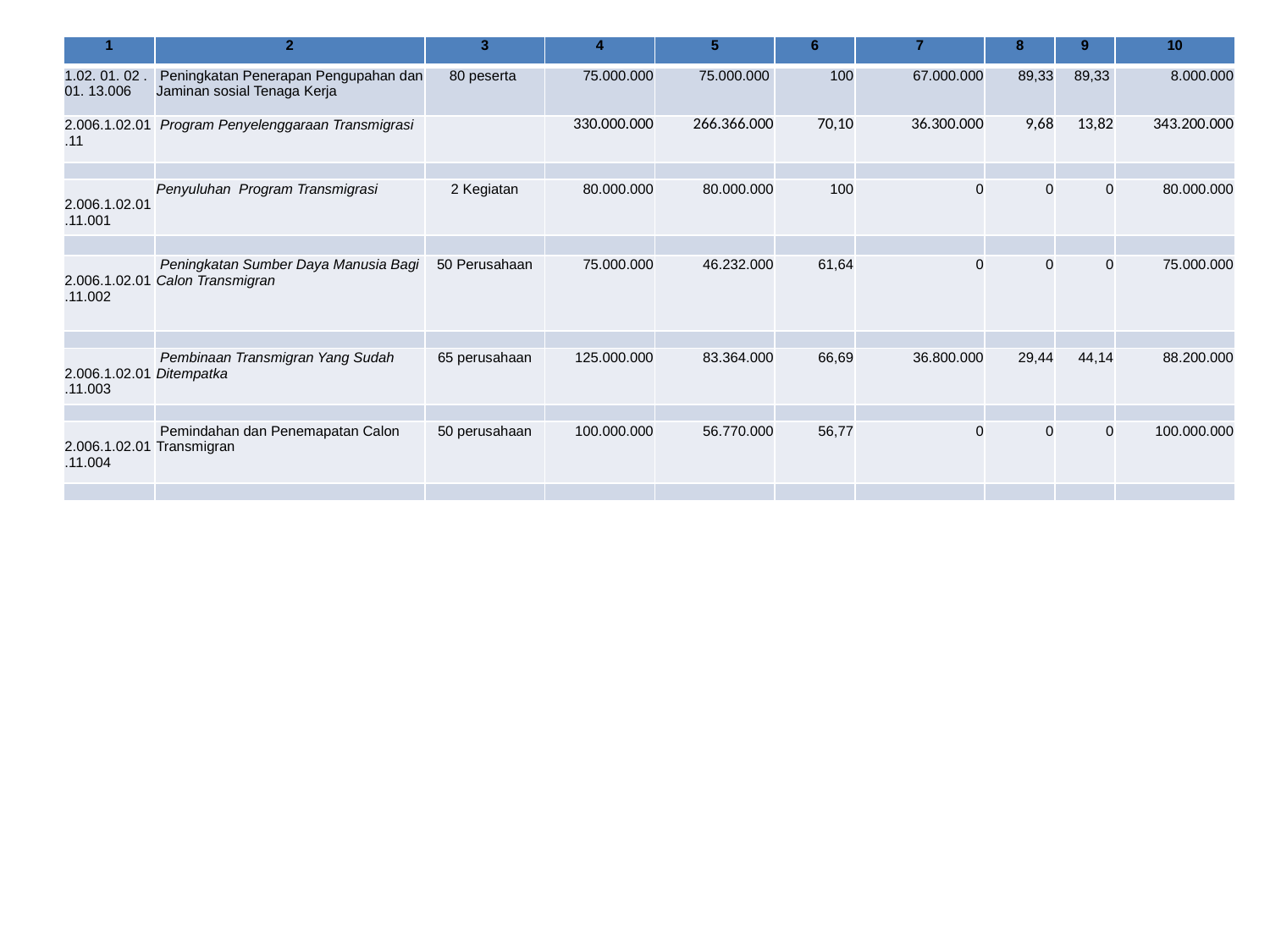

| 1 | 2 | 3 | 4 | 5 | 6 | 7 | 8 | 9 | 10 |
| --- | --- | --- | --- | --- | --- | --- | --- | --- | --- |
| 1.02. 01. 02 . 01. 13.006 | Peningkatan Penerapan Pengupahan dan Jaminan sosial Tenaga Kerja | 80 peserta | 75.000.000 | 75.000.000 | 100 | 67.000.000 | 89,33 | 89,33 | 8.000.000 |
| 2.006.1.02.01.11 | Program Penyelenggaraan Transmigrasi |  | 330.000.000 | 266.366.000 | 70,10 | 36.300.000 | 9,68 | 13,82 | 343.200.000 |
|  |  |  |  |  |  |  |  |  |  |
| 2.006.1.02.01.11.001 | Penyuluhan Program Transmigrasi | 2 Kegiatan | 80.000.000 | 80.000.000 | 100 | 0 | 0 | 0 | 80.000.000 |
|  |  |  |  |  |  |  |  |  |  |
| 2.006.1.02.01.11.002 | Peningkatan Sumber Daya Manusia Bagi Calon Transmigran | 50 Perusahaan | 75.000.000 | 46.232.000 | 61,64 | 0 | 0 | 0 | 75.000.000 |
|  |  |  |  |  |  |  |  |  |  |
| 2.006.1.02.01.11.003 | Pembinaan Transmigran Yang Sudah Ditempatka | 65 perusahaan | 125.000.000 | 83.364.000 | 66,69 | 36.800.000 | 29,44 | 44,14 | 88.200.000 |
|  |  |  |  |  |  |  |  |  |  |
| 2.006.1.02.01.11.004 | Pemindahan dan Penemapatan Calon Transmigran | 50 perusahaan | 100.000.000 | 56.770.000 | 56,77 | 0 | 0 | 0 | 100.000.000 |
|  |  |  |  |  |  |  |  |  |  |
#